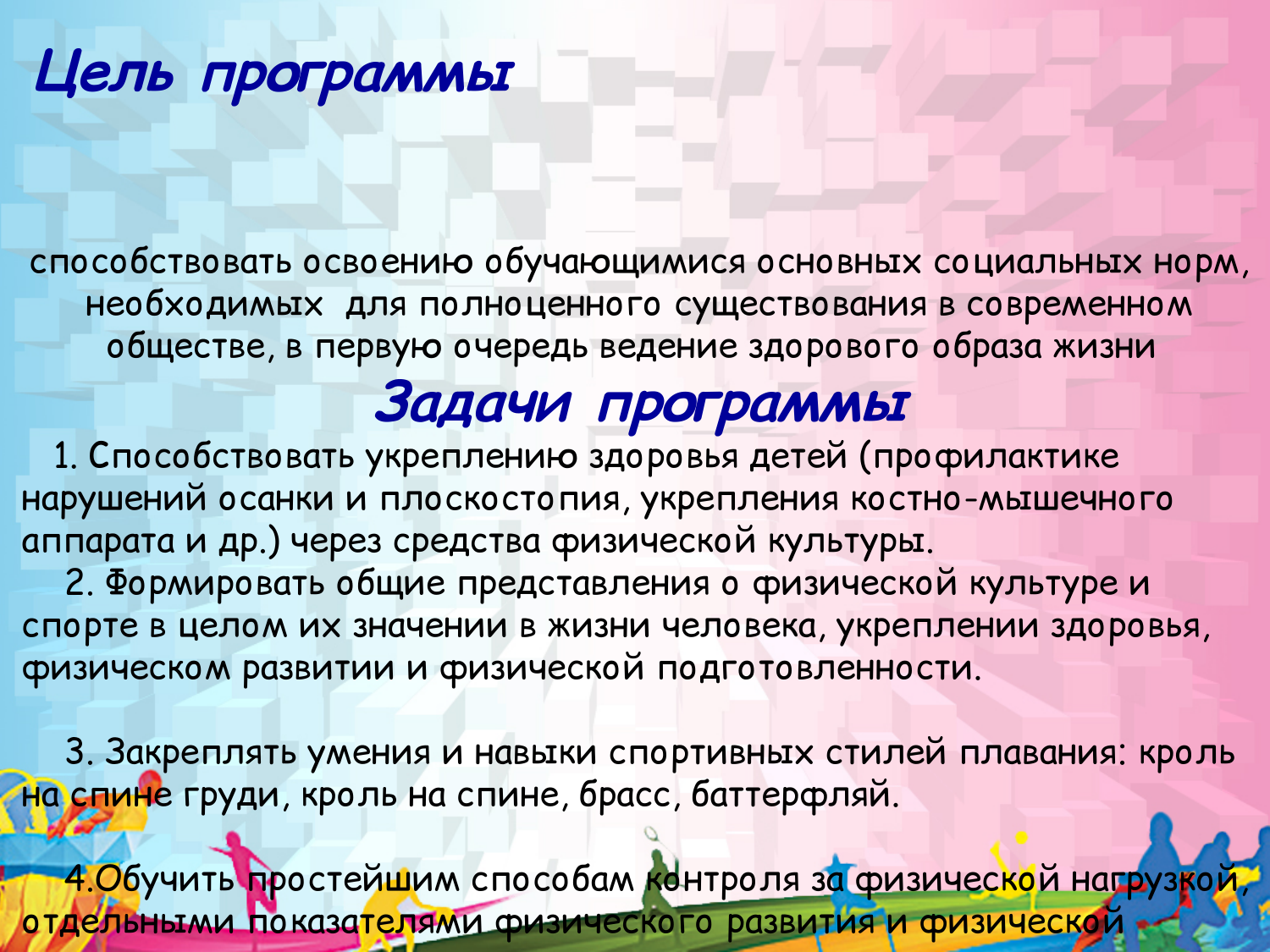

Цель программы                                                                                                                            способствовать освоению обучающимися основных социальных норм, необходимых  для полноценного существования в современном обществе, в первую очередь ведение здорового образа жизни
Задачи программы
   1. Способствовать укреплению здоровья детей (профилактике нарушений осанки и плоскостопия, укрепления костно-мышечного аппарата и др.) через средства физической культуры.
    2. Формировать общие представления о физической культуре и спорте в целом их значении в жизни человека, укреплении здоровья, физическом развитии и физической подготовленности.
    3. Закреплять умения и навыки спортивных стилей плавания: кроль на спине груди, кроль на спине, брасс, баттерфляй.
    4.Обучить простейшим способам контроля за физической нагрузкой, отдельными показателями физического развития и физической подготовленности.